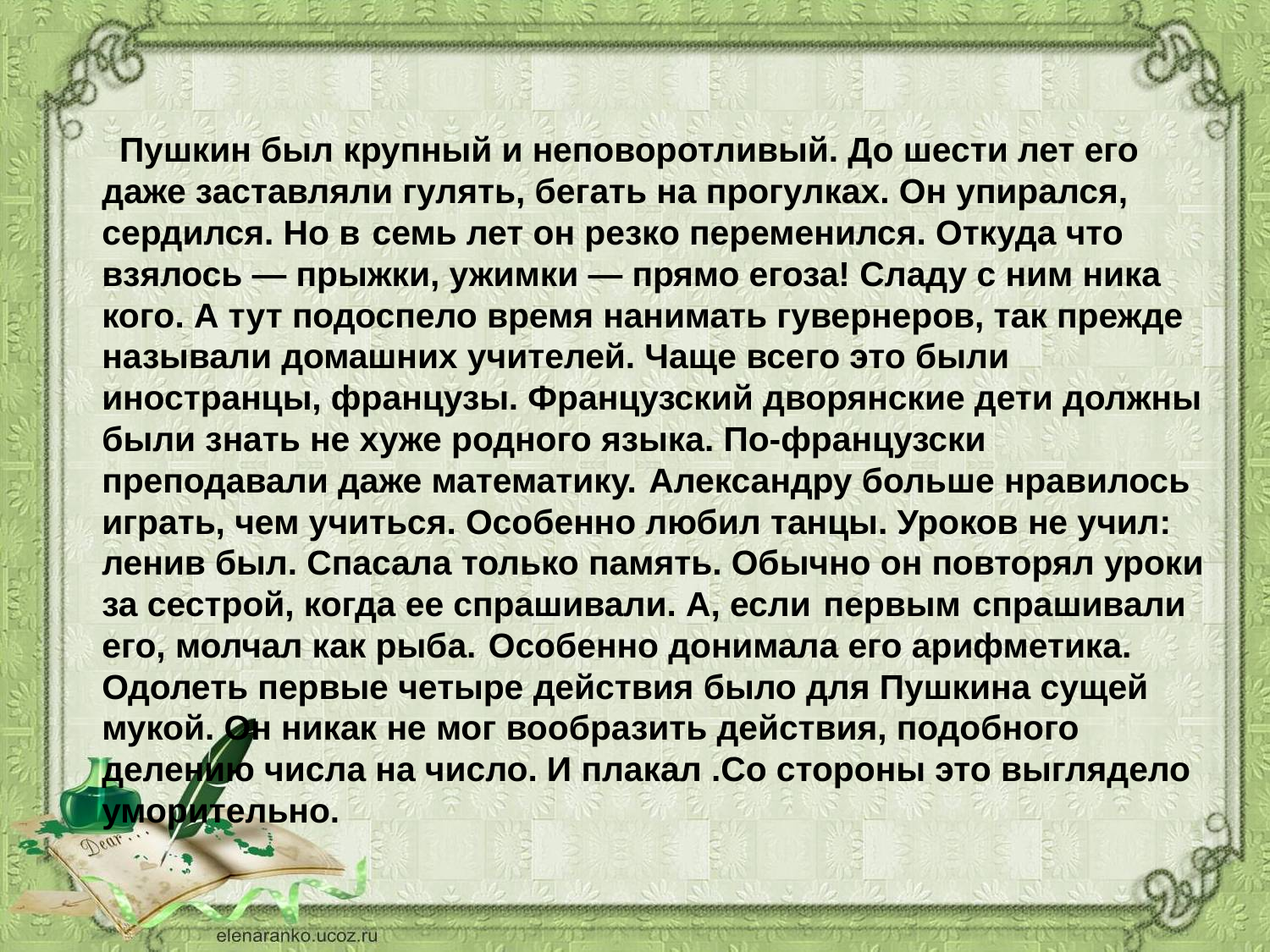

# Пушкин был крупный и неповоротливый. До шести лет его даже заставляли гулять, бегать на прогулках. Он упирался, сердился. Но в семь лет он резко переменился. Откуда что взялось — прыжки, ужимки — прямо егоза! Сладу с ним ника­кого. А тут подоспело время нанимать гувернеров, так прежде называли домашних учителей. Чаще всего это были иностранцы, французы. Французский дворянские дети должны были знать не хуже родного языка. По-французски преподавали даже математику. Александру больше нравилось играть, чем учиться. Особенно любил танцы. Уроков не учил: ленив был. Спасала только память. Обычно он повторял уроки за сестрой, когда ее спрашивали. А, если первым спрашивали его, молчал как рыба. Особенно донимала его арифметика. Одолеть первые четыре действия было для Пушкина сущей мукой. Он никак не мог вообразить действия, подобного делению числа на число. И плакал .Со стороны это выглядело уморительно.